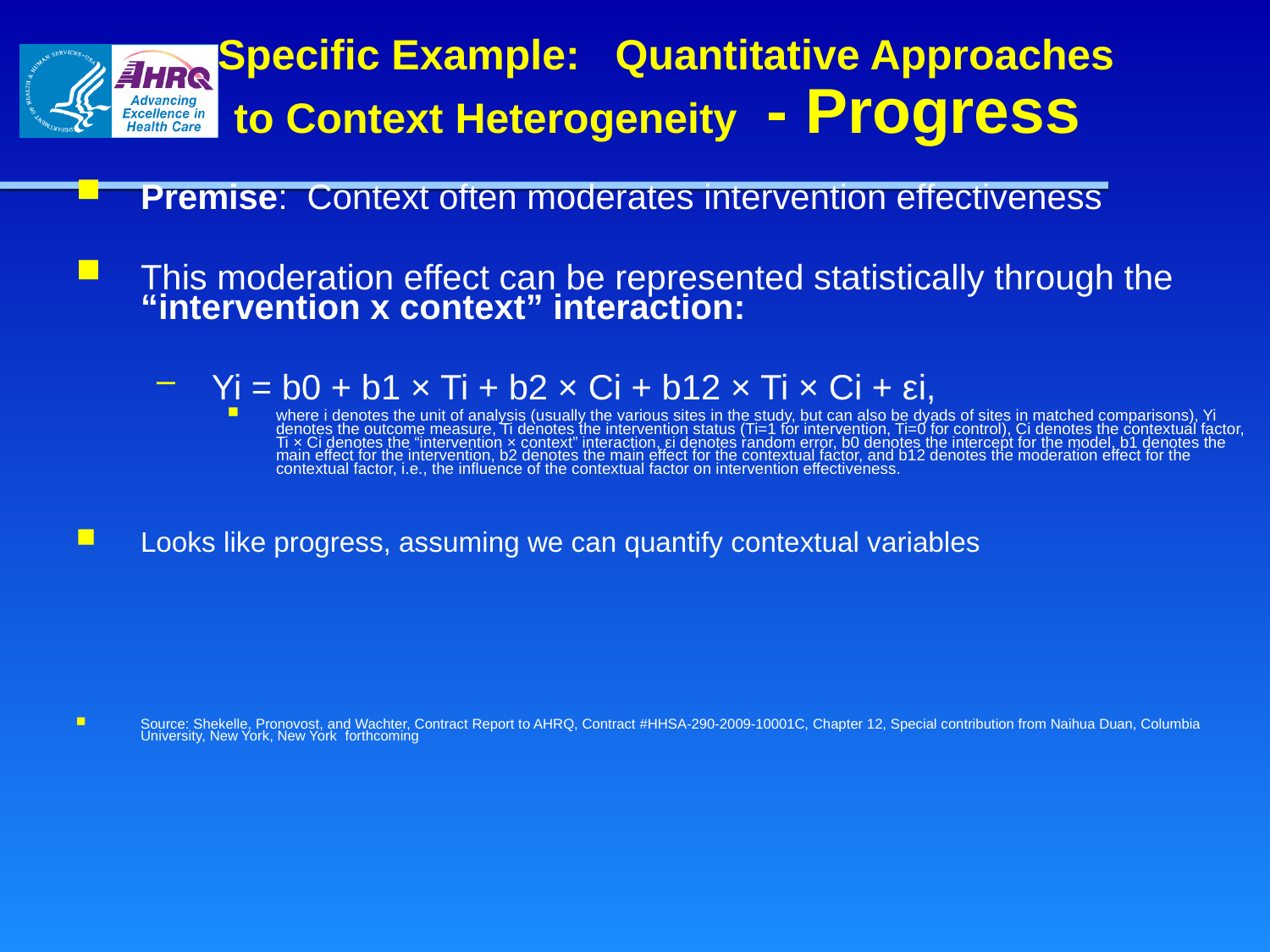

# Specific Example:   Quantitative Approaches to Context Heterogeneity  - Progress
Premise:  Context often moderates intervention effectiveness

This moderation effect can be represented statistically through the “intervention x context” interaction:

Yi = b0 + b1 × Ti + b2 × Ci + b12 × Ti × Ci + εi,
where i denotes the unit of analysis (usually the various sites in the study, but can also be dyads of sites in matched comparisons), Yi denotes the outcome measure, Ti denotes the intervention status (Ti=1 for intervention, Ti=0 for control), Ci denotes the contextual factor, Ti × Ci denotes the “intervention × context” interaction, εi denotes random error, b0 denotes the intercept for the model, b1 denotes the main effect for the intervention, b2 denotes the main effect for the contextual factor, and b12 denotes the moderation effect for the contextual factor, i.e., the influence of the contextual factor on intervention effectiveness.

Looks like progress, assuming we can quantify contextual variables

Source: Shekelle, Pronovost, and Wachter, Contract Report to AHRQ, Contract #HHSA-290-2009-10001C, Chapter 12, Special contribution from Naihua Duan, Columbia University, New York, New York  forthcoming